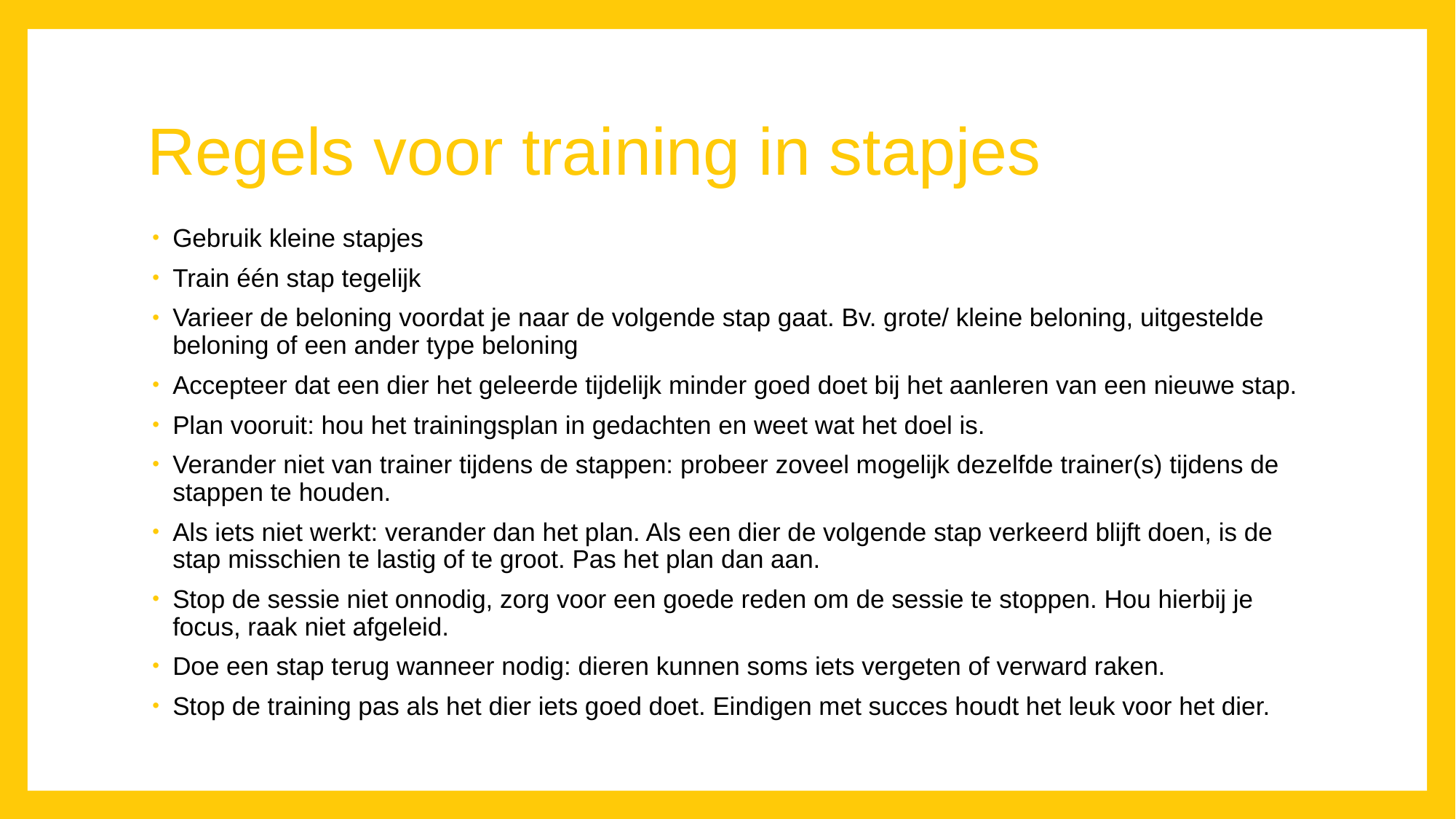

# Regels voor training in stapjes
Gebruik kleine stapjes
Train één stap tegelijk
Varieer de beloning voordat je naar de volgende stap gaat. Bv. grote/ kleine beloning, uitgestelde beloning of een ander type beloning
Accepteer dat een dier het geleerde tijdelijk minder goed doet bij het aanleren van een nieuwe stap.
Plan vooruit: hou het trainingsplan in gedachten en weet wat het doel is.
Verander niet van trainer tijdens de stappen: probeer zoveel mogelijk dezelfde trainer(s) tijdens de stappen te houden.
Als iets niet werkt: verander dan het plan. Als een dier de volgende stap verkeerd blijft doen, is de stap misschien te lastig of te groot. Pas het plan dan aan.
Stop de sessie niet onnodig, zorg voor een goede reden om de sessie te stoppen. Hou hierbij je focus, raak niet afgeleid.
Doe een stap terug wanneer nodig: dieren kunnen soms iets vergeten of verward raken.
Stop de training pas als het dier iets goed doet. Eindigen met succes houdt het leuk voor het dier.